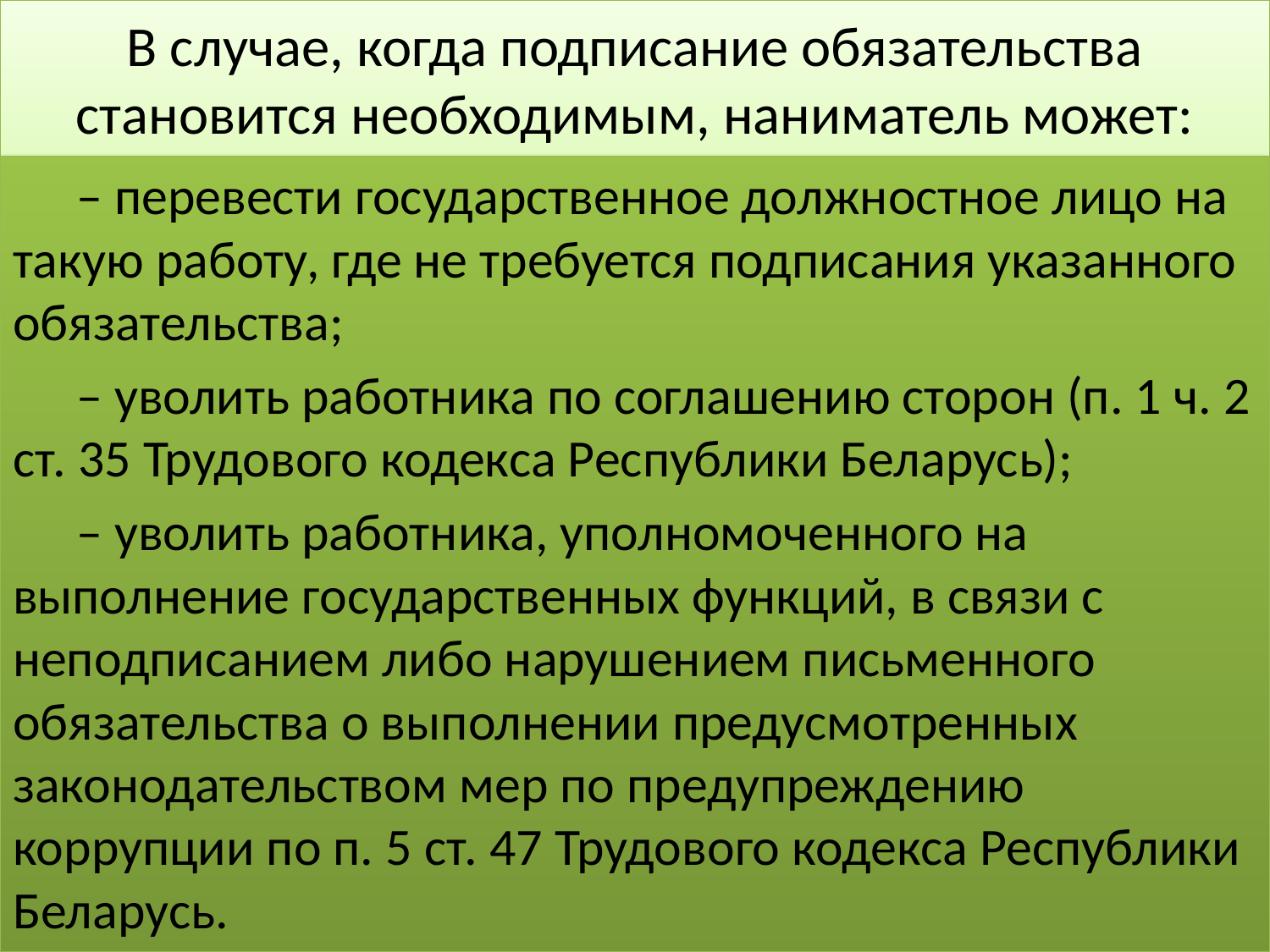

# В случае, когда подписание обязательства становится необходимым, наниматель может:
– перевести государственное должностное лицо на такую работу, где не требуется подписания указанного обязательства;
– уволить работника по соглашению сторон (п. 1 ч. 2 ст. 35 Трудового кодекса Республики Беларусь);
– уволить работника, уполномоченного на выполнение государственных функций, в связи с неподписанием либо нарушением письменного обязательства о выполнении предусмотренных законодательством мер по предупреждению коррупции по п. 5 ст. 47 Трудового кодекса Республики Беларусь.
24